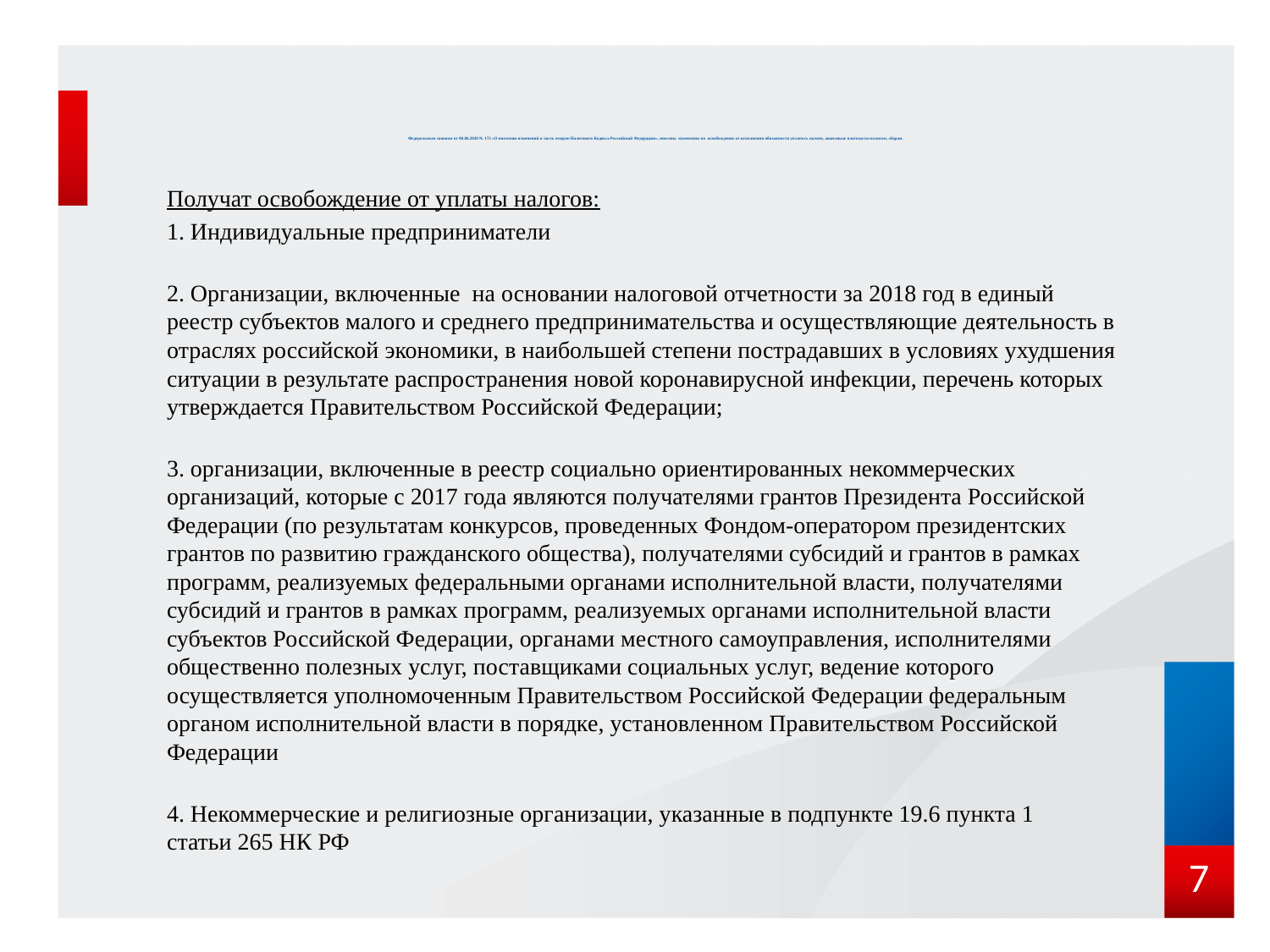

# Федеральным законом от 08.06.2020 № 172 «О внесении изменений в часть вторую Налогового Кодекса Российской Федерации», внесены  изменения по  освобождение от исполнения обязанности уплатить налоги, авансовые платежи по налогам, сборам.
Получат освобождение от уплаты налогов:
1. Индивидуальные предприниматели
2. Организации, включенные  на основании налоговой отчетности за 2018 год в единый реестр субъектов малого и среднего предпринимательства и осуществляющие деятельность в отраслях российской экономики, в наибольшей степени пострадавших в условиях ухудшения ситуации в результате распространения новой коронавирусной инфекции, перечень которых утверждается Правительством Российской Федерации;
3. организации, включенные в реестр социально ориентированных некоммерческих организаций, которые с 2017 года являются получателями грантов Президента Российской Федерации (по результатам конкурсов, проведенных Фондом-оператором президентских грантов по развитию гражданского общества), получателями субсидий и грантов в рамках программ, реализуемых федеральными органами исполнительной власти, получателями субсидий и грантов в рамках программ, реализуемых органами исполнительной власти субъектов Российской Федерации, органами местного самоуправления, исполнителями общественно полезных услуг, поставщиками социальных услуг, ведение которого осуществляется уполномоченным Правительством Российской Федерации федеральным органом исполнительной власти в порядке, установленном Правительством Российской Федерации
4. Некоммерческие и религиозные организации, указанные в подпункте 19.6 пункта 1 статьи 265 НК РФ
7